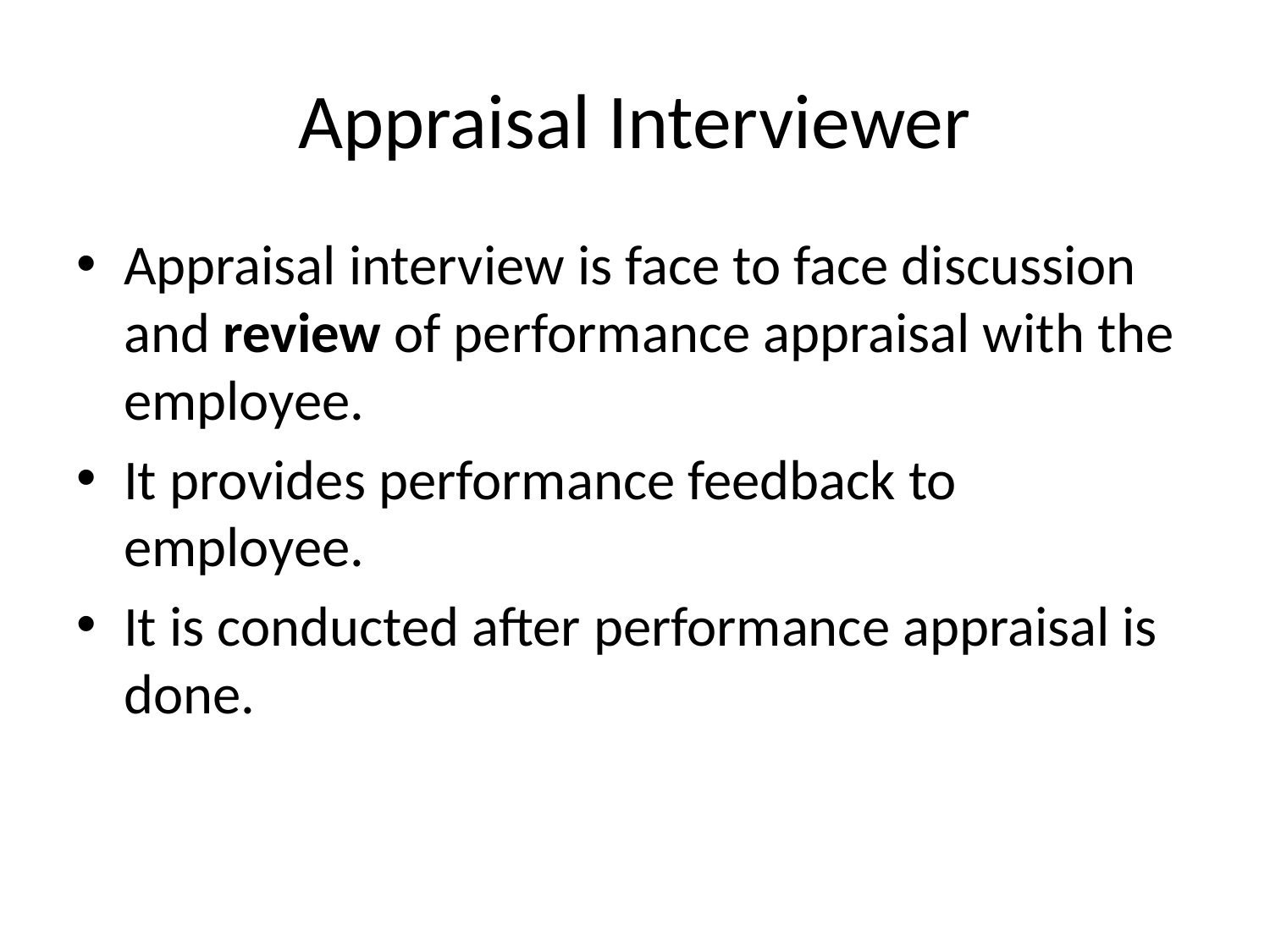

# Appraisal Interviewer
Appraisal interview is face to face discussion and review of performance appraisal with the employee.
It provides performance feedback to employee.
It is conducted after performance appraisal is done.